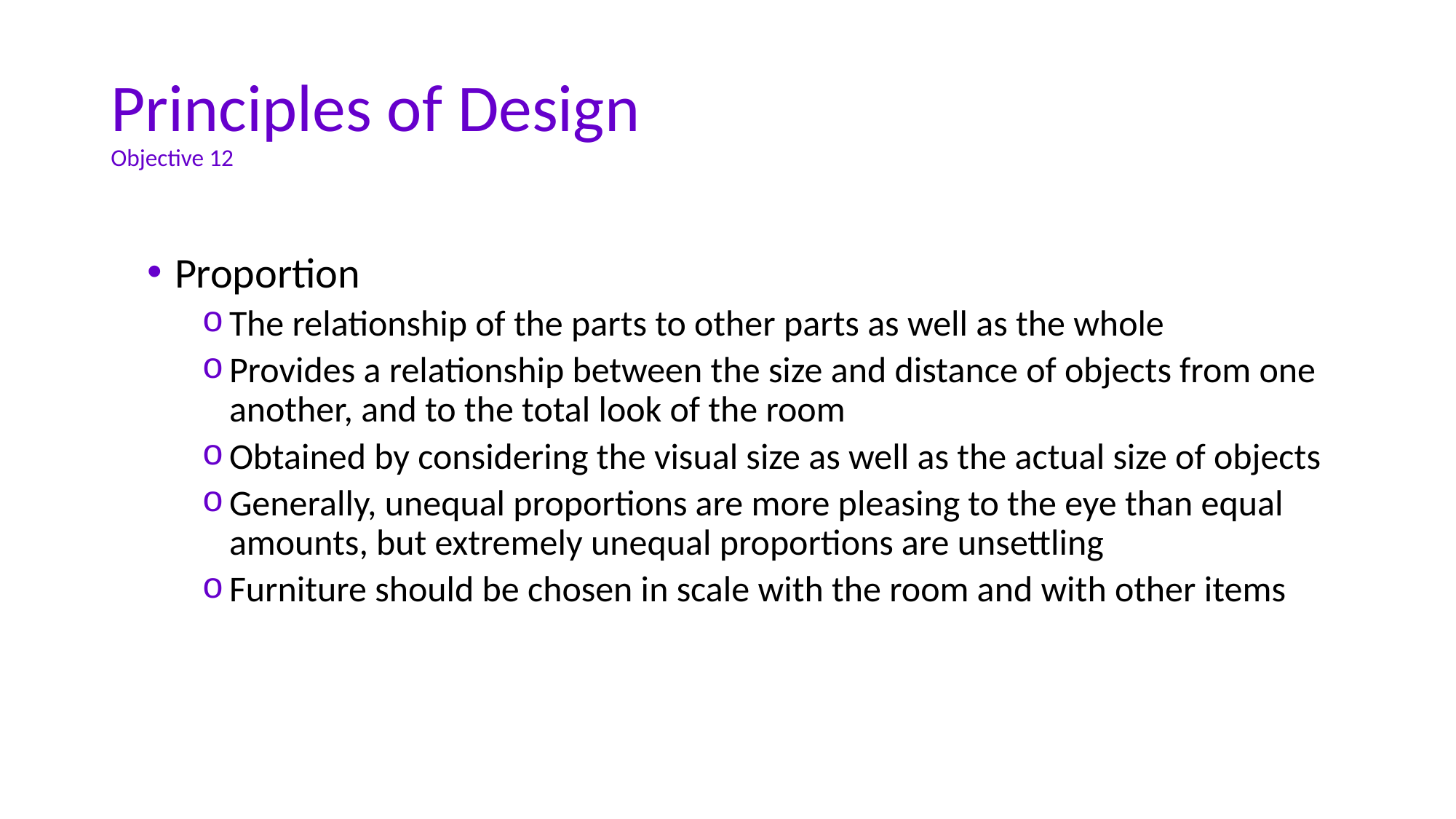

# Principles of Design Objective 12
Proportion
The relationship of the parts to other parts as well as the whole
Provides a relationship between the size and distance of objects from one another, and to the total look of the room
Obtained by considering the visual size as well as the actual size of objects
Generally, unequal proportions are more pleasing to the eye than equal amounts, but extremely unequal proportions are unsettling
Furniture should be chosen in scale with the room and with other items